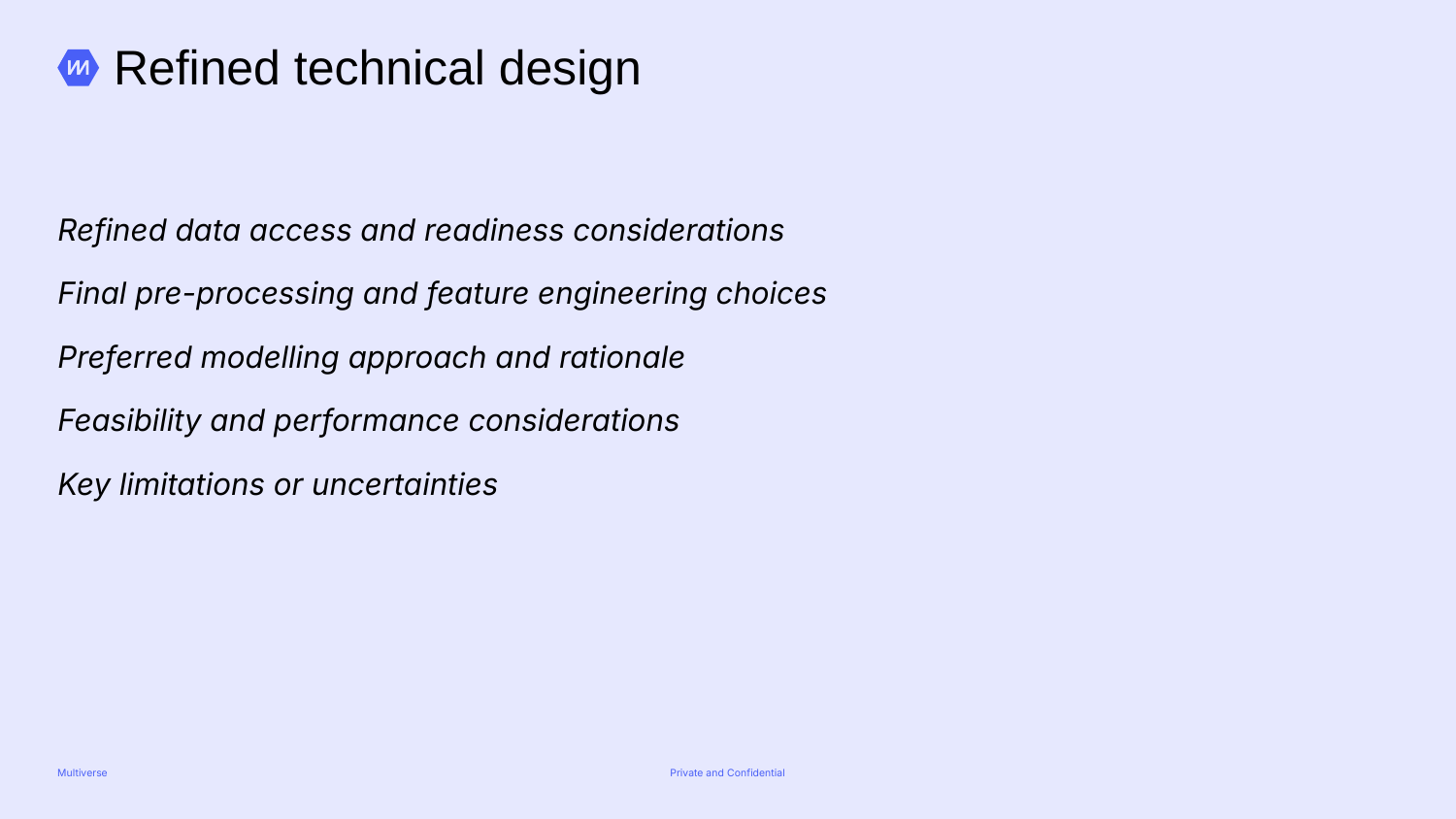

Refined technical design
Refined data access and readiness considerations
Final pre-processing and feature engineering choices
Preferred modelling approach and rationale
Feasibility and performance considerations
Key limitations or uncertainties